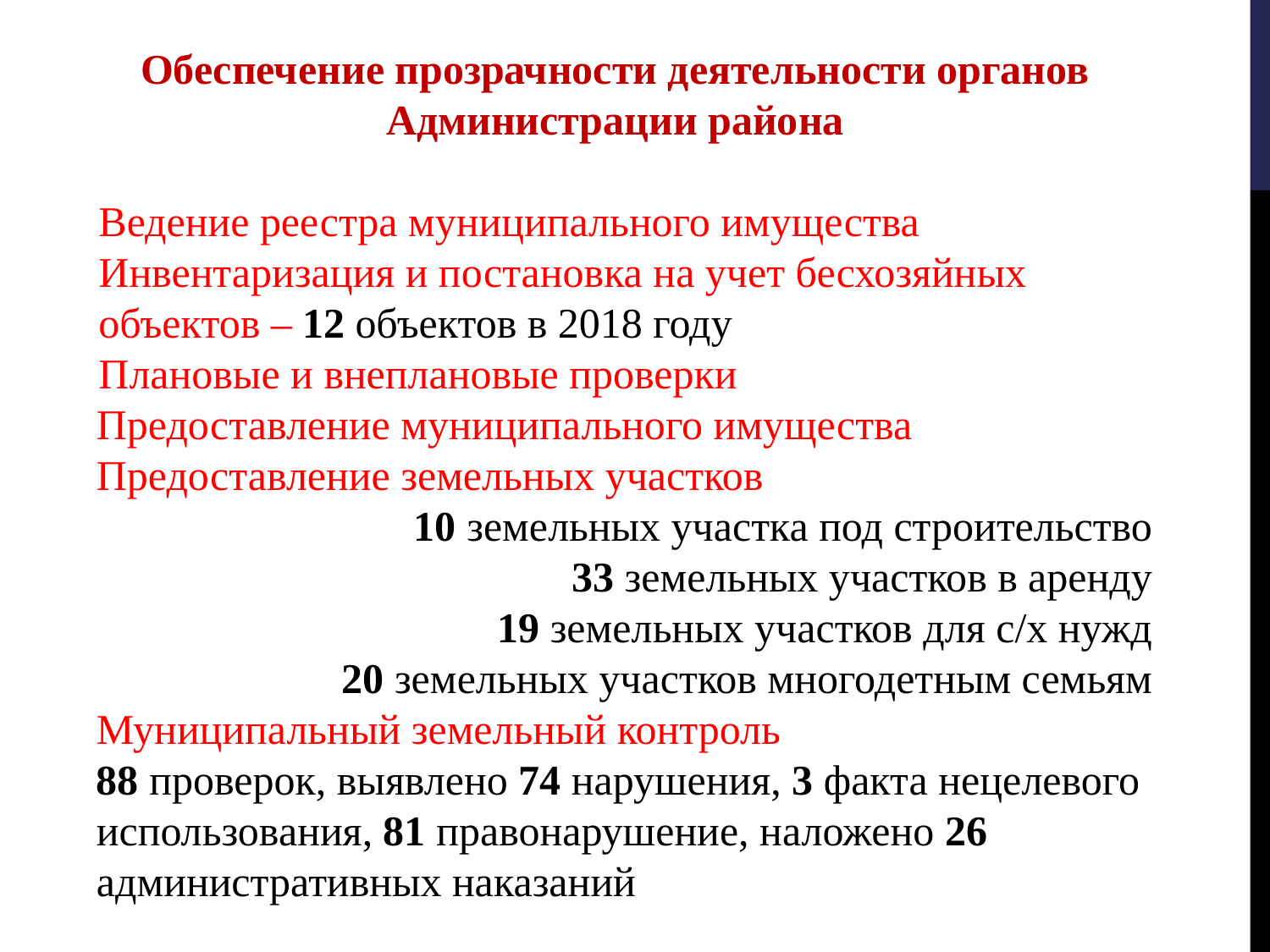

Обеспечение прозрачности деятельности органов Администрации района

  Ведение реестра муниципального имущества
  Инвентаризация и постановка на учет бесхозяйных
  объектов – 12 объектов в 2018 году
  Плановые и внеплановые проверки
Предоставление муниципального имущества
Предоставление земельных участков
10 земельных участка под строительство
33 земельных участков в аренду
19 земельных участков для с/х нужд
20 земельных участков многодетным семьям
Муниципальный земельный контроль
88 проверок, выявлено 74 нарушения, 3 факта нецелевого использования, 81 правонарушение, наложено 26 административных наказаний